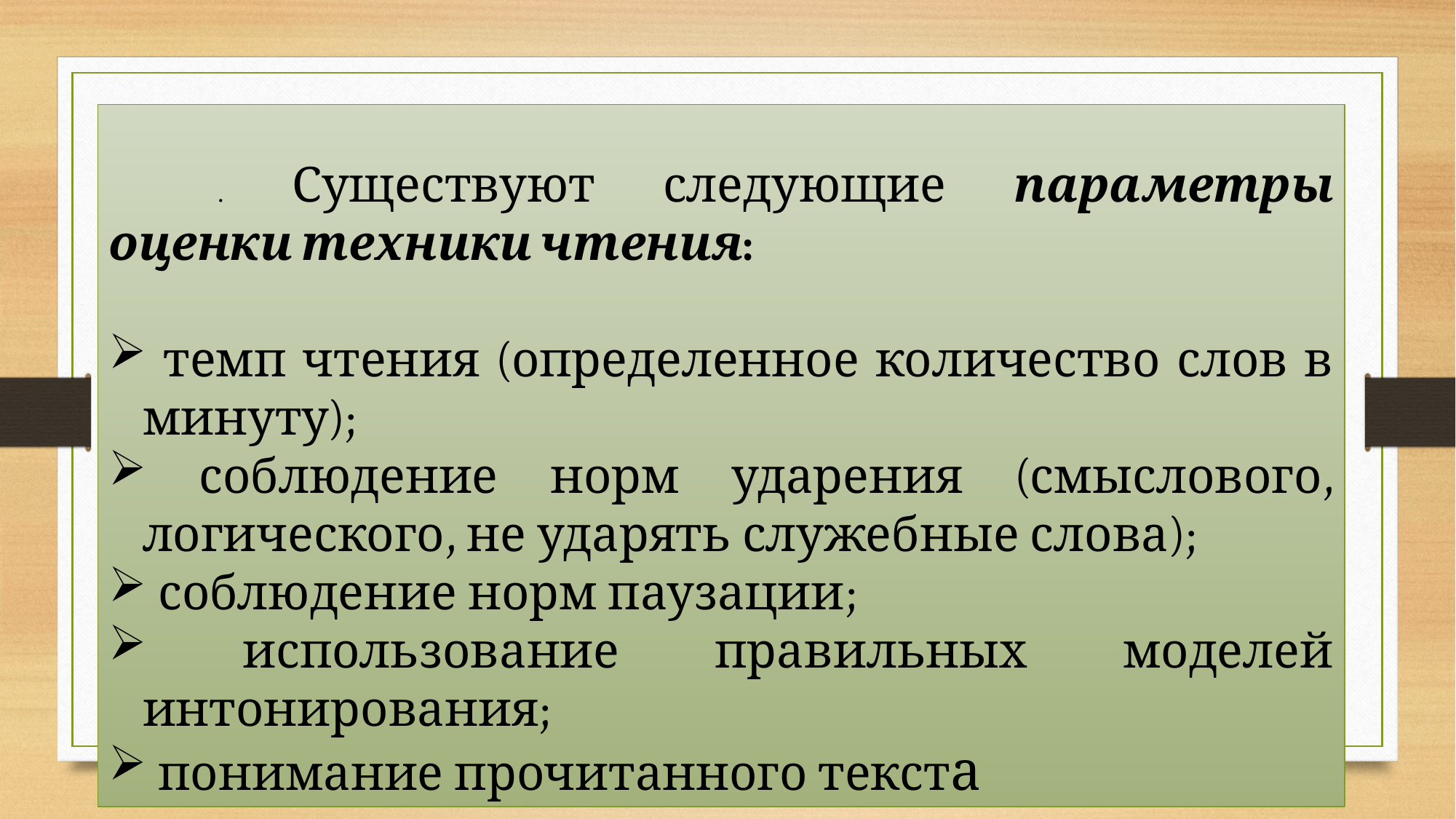

. Существуют следующие параметры оценки техники чтения:

 темп чтения (определенное количество слов в минуту);
 соблюдение норм ударения (смыслового, логического, не ударять служебные слова);
 соблюдение норм паузации;
 использование правильных моделей интонирования;
 понимание прочитанного текста